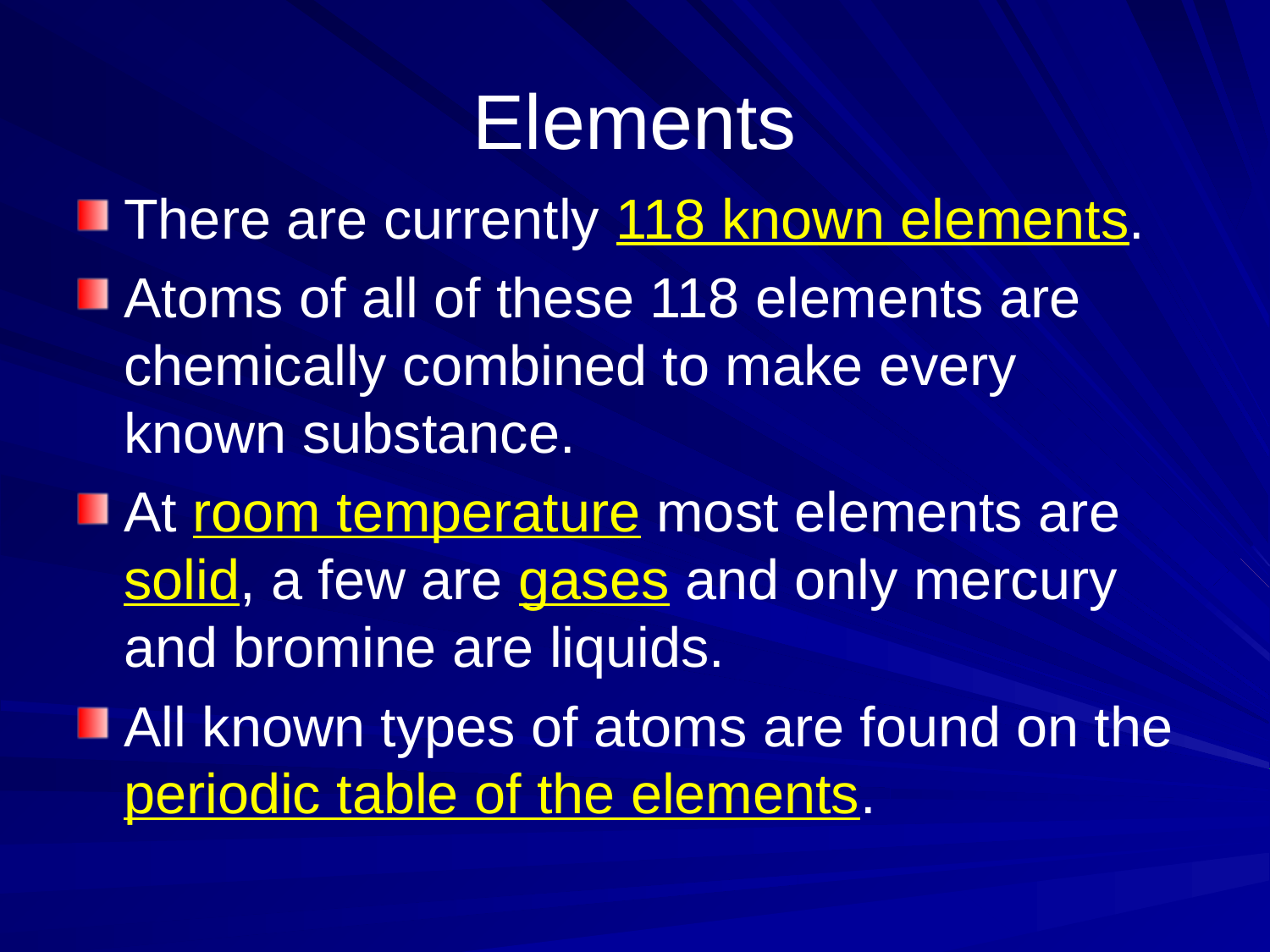

# Elements
There are currently 118 known elements.
Atoms of all of these 118 elements are chemically combined to make every known substance.
At room temperature most elements are solid, a few are gases and only mercury and bromine are liquids.
All known types of atoms are found on the periodic table of the elements.